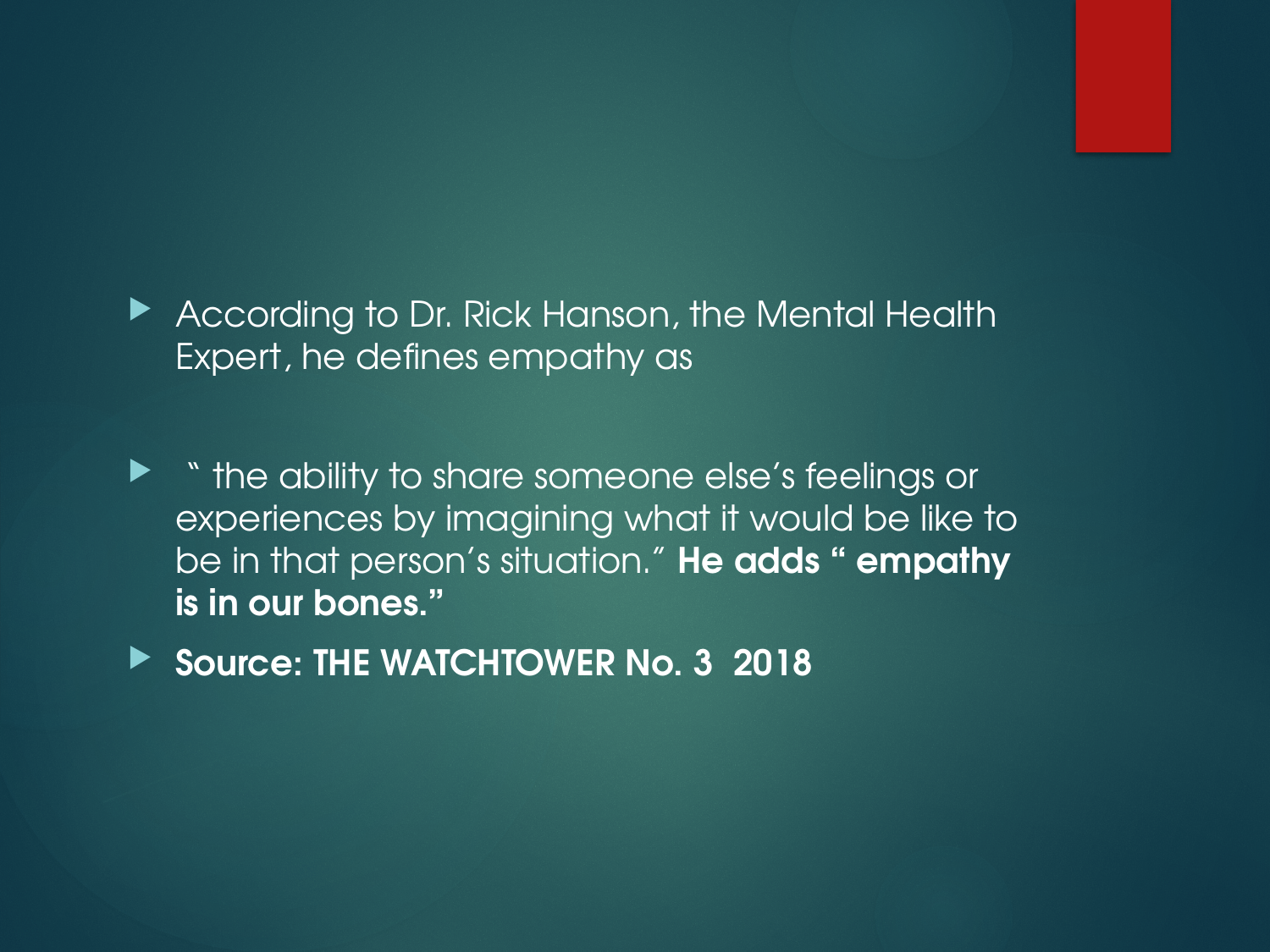

#
According to Dr. Rick Hanson, the Mental Health Expert, he defines empathy as

 “ the ability to share someone else’s feelings or experiences by imagining what it would be like to be in that person’s situation.” He adds “ empathy is in our bones.”
Source: THE WATCHTOWER No. 3  2018